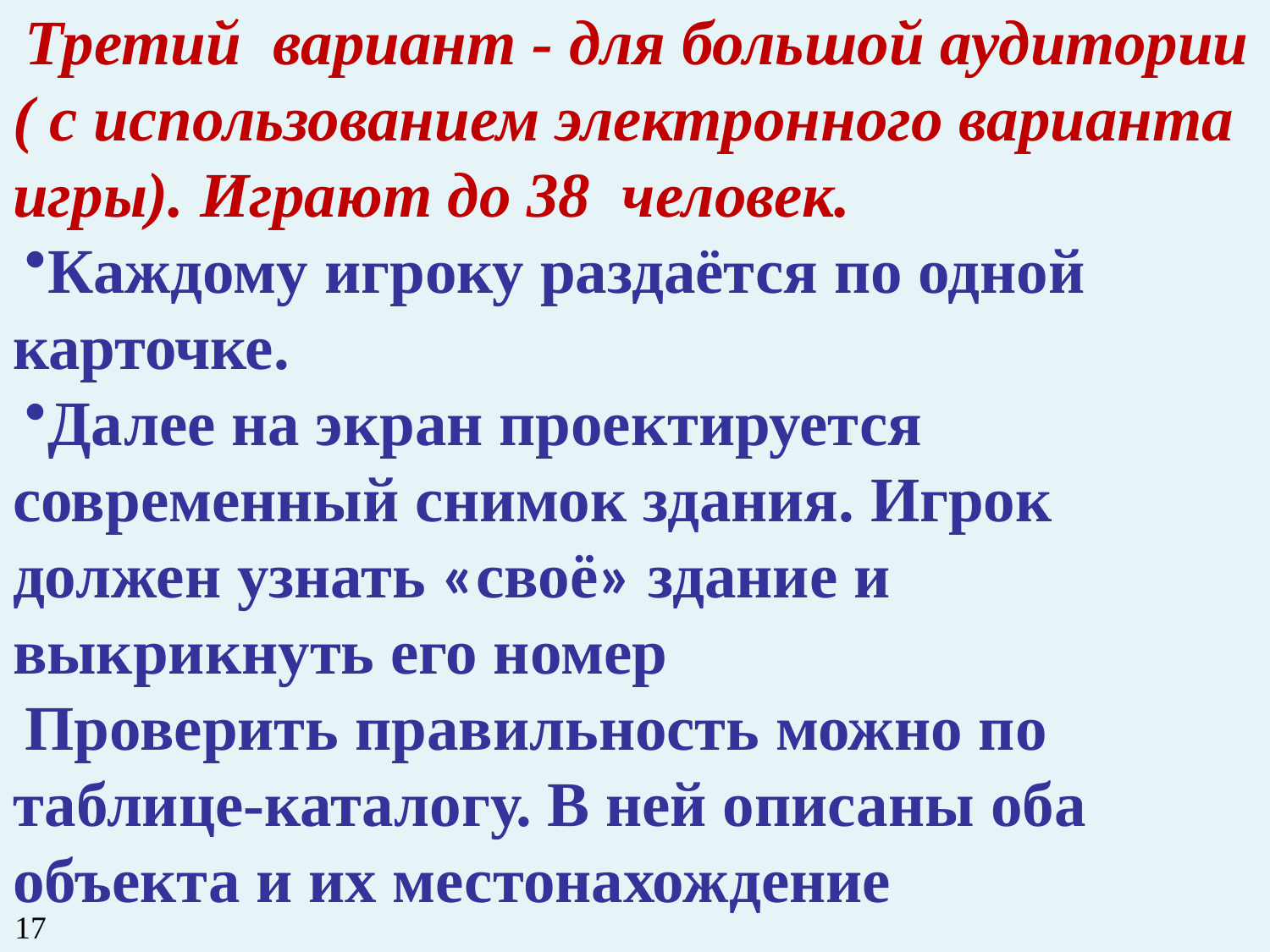

Третий  вариант - для большой аудитории ( с использованием электронного варианта игры). Играют до 38  человек.
Каждому игроку раздаётся по одной карточке.
Далее на экран проектируется современный снимок здания. Игрок должен узнать «своё» здание и выкрикнуть его номер
Проверить правильность можно по таблице-каталогу. В ней описаны оба объекта и их местонахождение
17